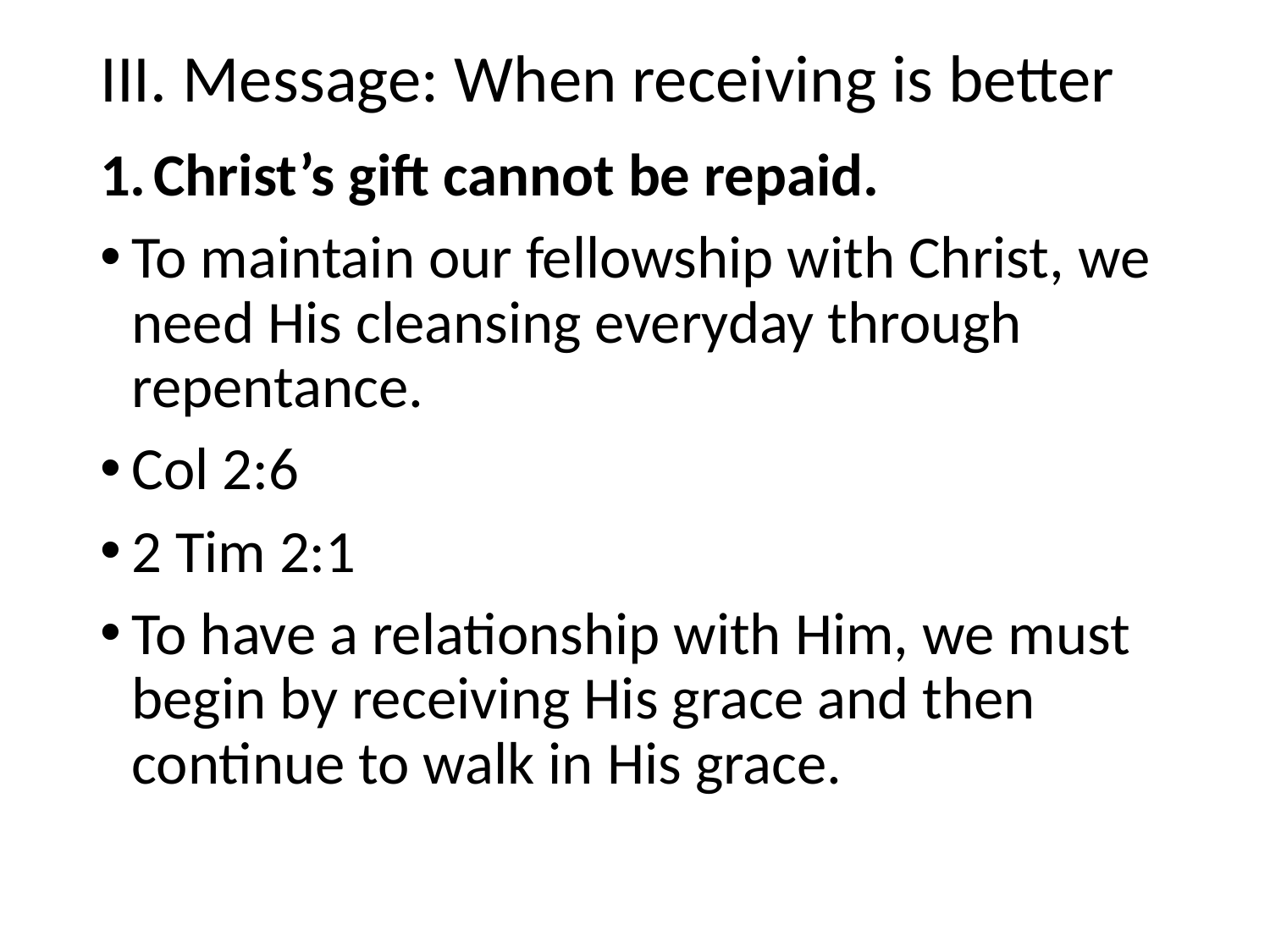

# III. Message: When receiving is better
Christ’s gift cannot be repaid.
To maintain our fellowship with Christ, we need His cleansing everyday through repentance.
Col 2:6
2 Tim 2:1
To have a relationship with Him, we must begin by receiving His grace and then continue to walk in His grace.